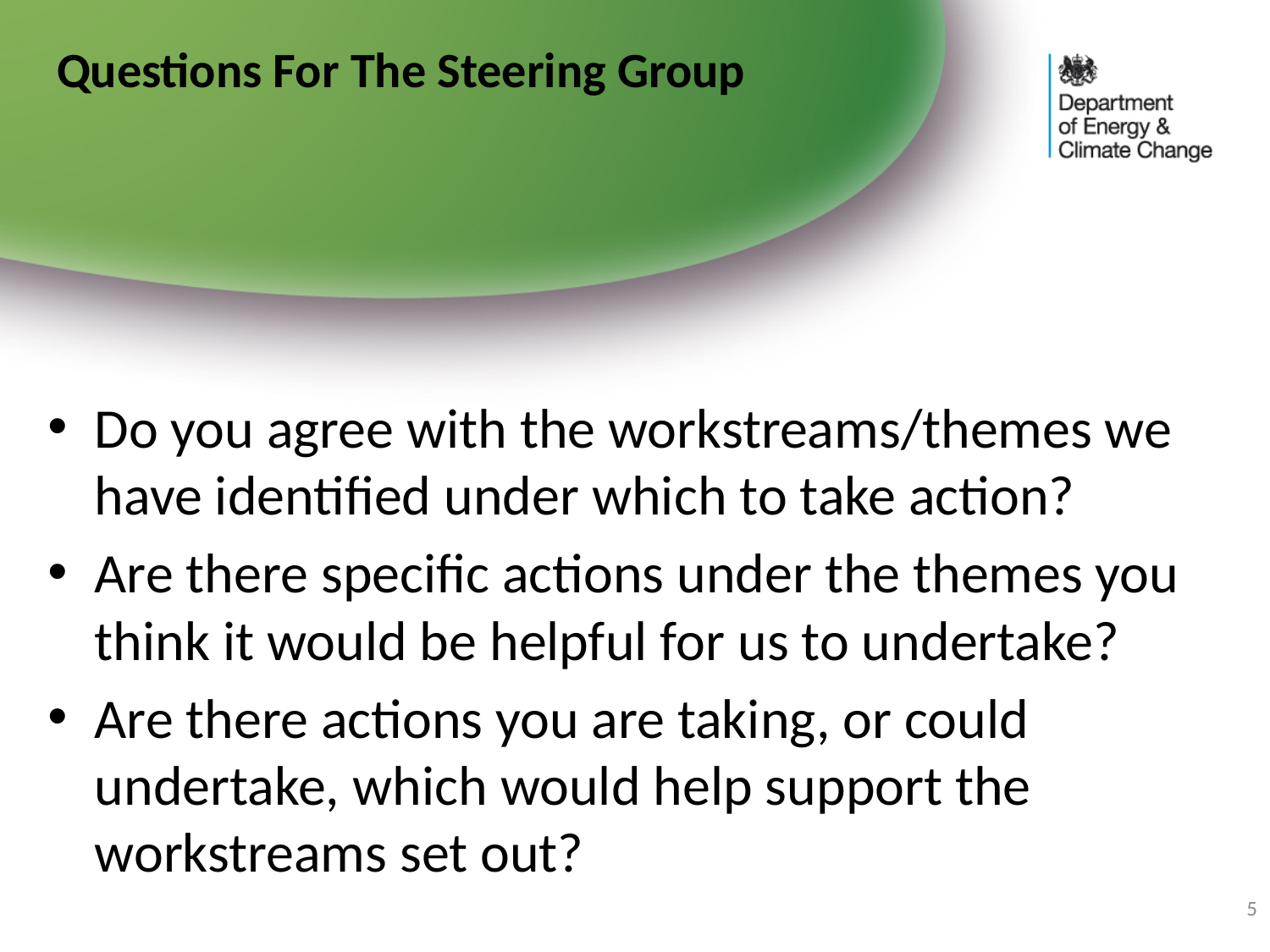

Questions For The Steering Group

Do you agree with the workstreams/themes we have identified under which to take action?
Are there specific actions under the themes you think it would be helpful for us to undertake?
Are there actions you are taking, or could undertake, which would help support the workstreams set out?
5